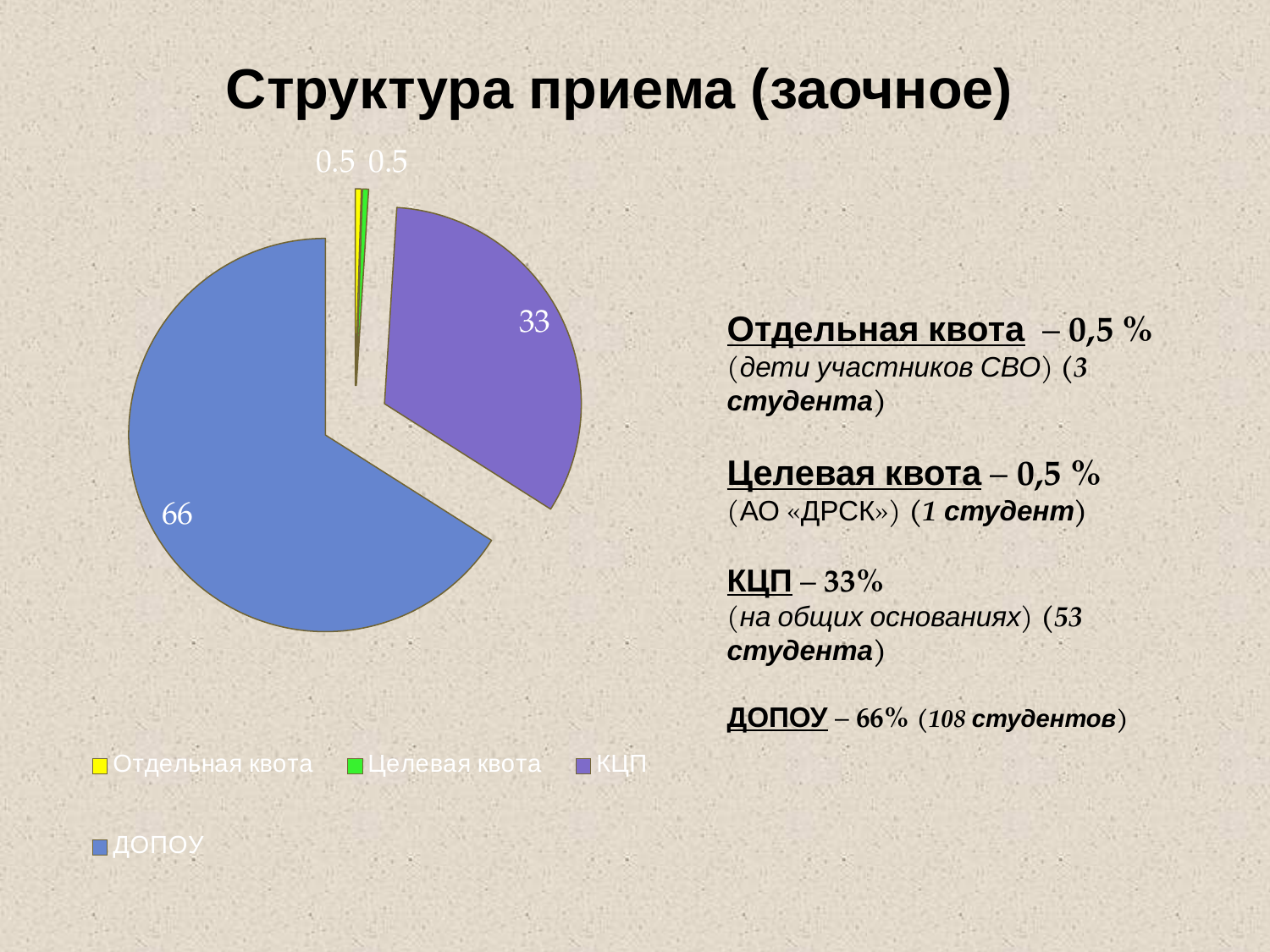

# Структура приема (заочное)

### Chart

| Category | структура  |
|---|---|
| Отдельная квота  | 0.5 |
| Целевая квота  | 0.5 |
| КЦП  | 33.0 |
| ДОПОУ  | 66.0 |
Отдельная квота  – 0,5 %
(дети участников СВО) (3 студента)

Целевая квота – 0,5 %
(АО «ДРСК») (1 студент)

КЦП – 33%
(на общих основаниях) (53 студента)

ДОПОУ – 66% (108 студентов)